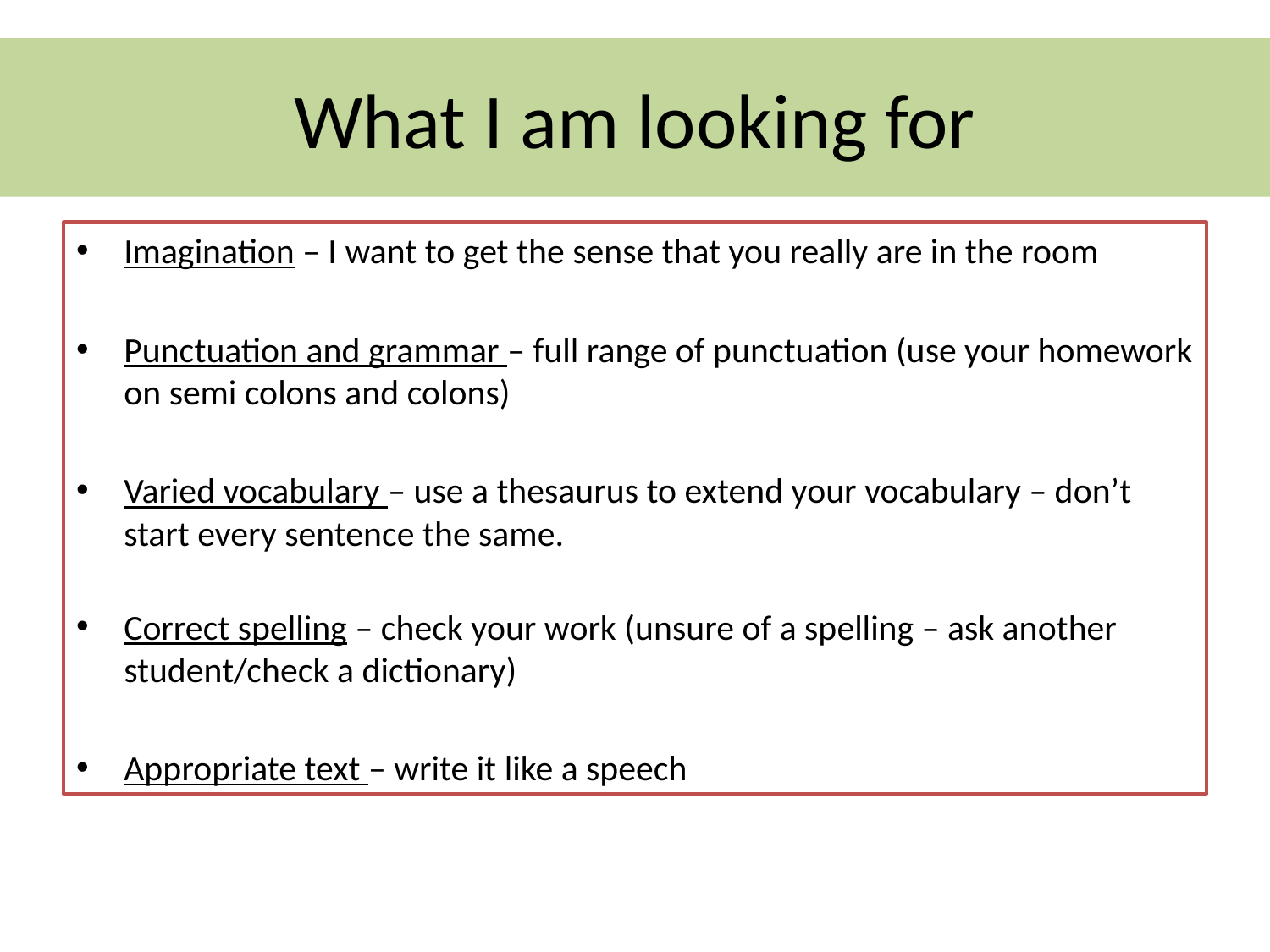

# What I am looking for
Imagination – I want to get the sense that you really are in the room

Punctuation and grammar – full range of punctuation (use your homework on semi colons and colons)

Varied vocabulary – use a thesaurus to extend your vocabulary – don’t start every sentence the same.

Correct spelling – check your work (unsure of a spelling – ask another student/check a dictionary)

Appropriate text – write it like a speech